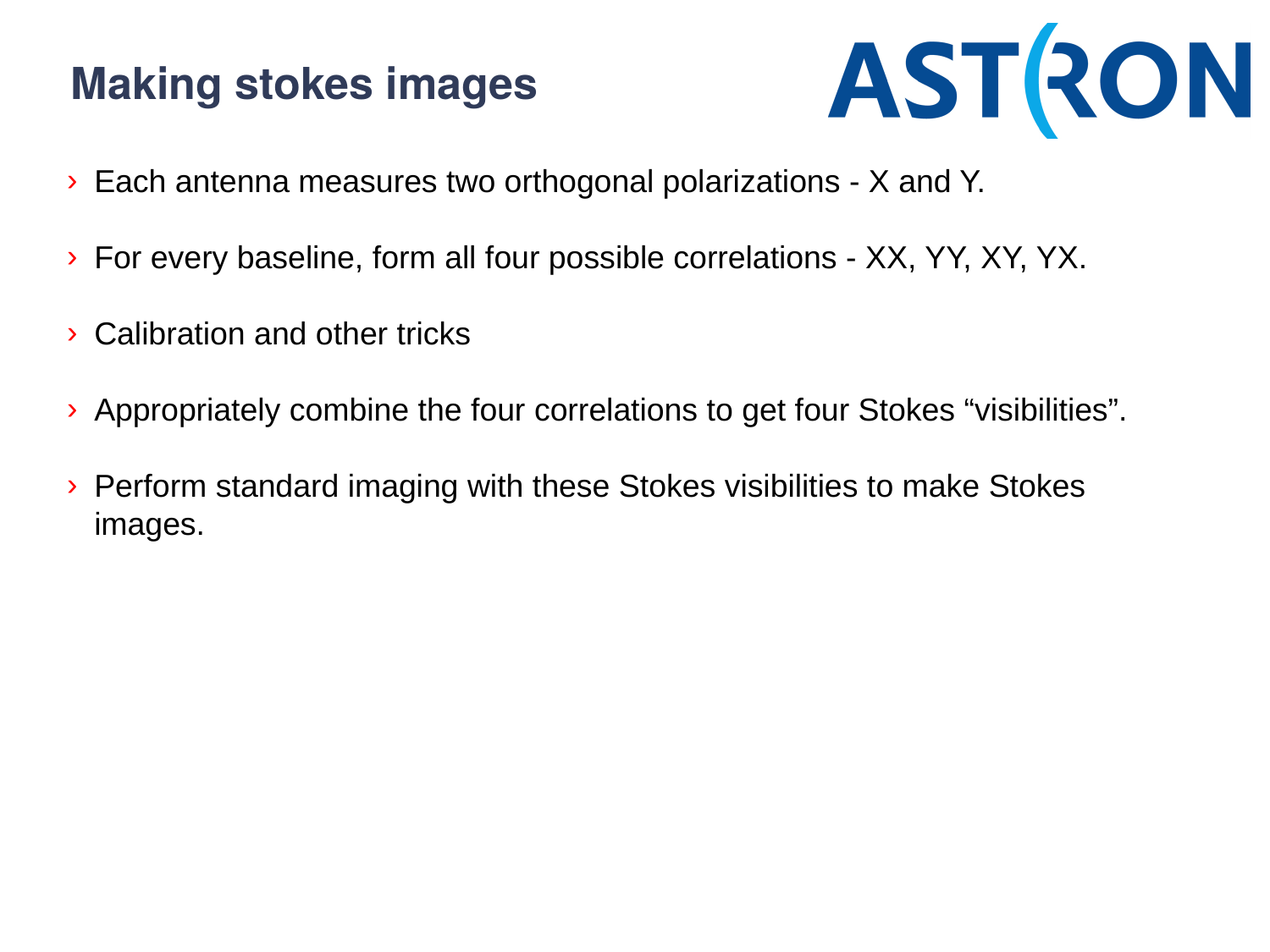

# Making stokes images
Each antenna measures two orthogonal polarizations - X and Y.

For every baseline, form all four possible correlations - XX, YY, XY, YX.

Calibration and other tricks

Appropriately combine the four correlations to get four Stokes “visibilities”.

Perform standard imaging with these Stokes visibilities to make Stokes images.